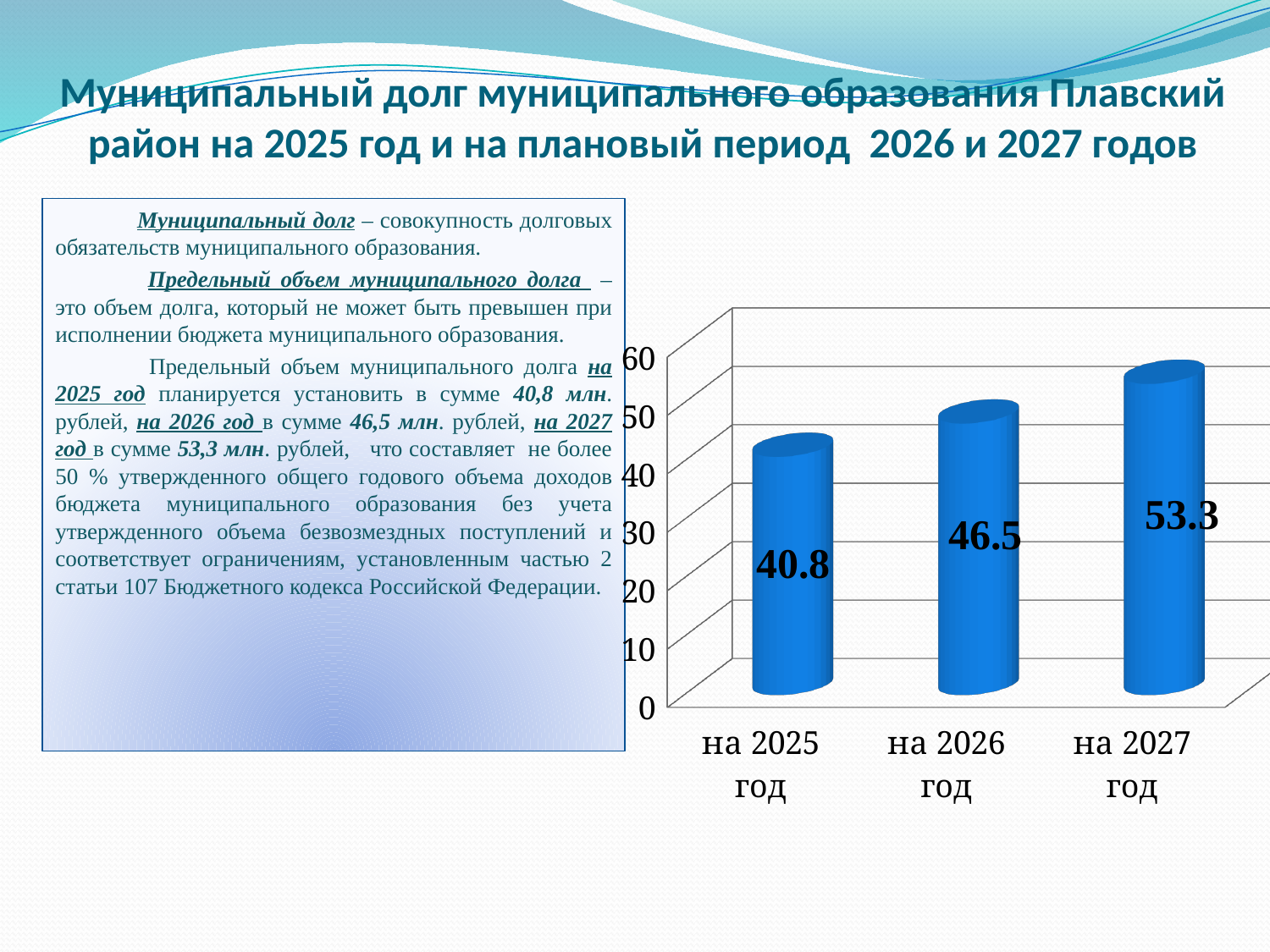

# Муниципальный долг муниципального образования Плавский район на 2025 год и на плановый период  2026 и 2027 годов
   Муниципальный долг – совокупность долговых обязательств муниципального образования.
   Предельный объем муниципального долга  – это объем долга, который не может быть превышен при исполнении бюджета муниципального образования.
   Предельный объем муниципального долга на 2025 год планируется установить в сумме 40,8 млн. рублей, на 2026 год в сумме 46,5 млн. рублей, на 2027 год в сумме 53,3 млн. рублей,   что составляет  не более 50 % утвержденного общего годового объема доходов бюджета муниципального образования без учета утвержденного объема безвозмездных поступлений и соответствует ограничениям, установленным частью 2 статьи 107 Бюджетного кодекса Российской Федерации.

[unsupported chart]